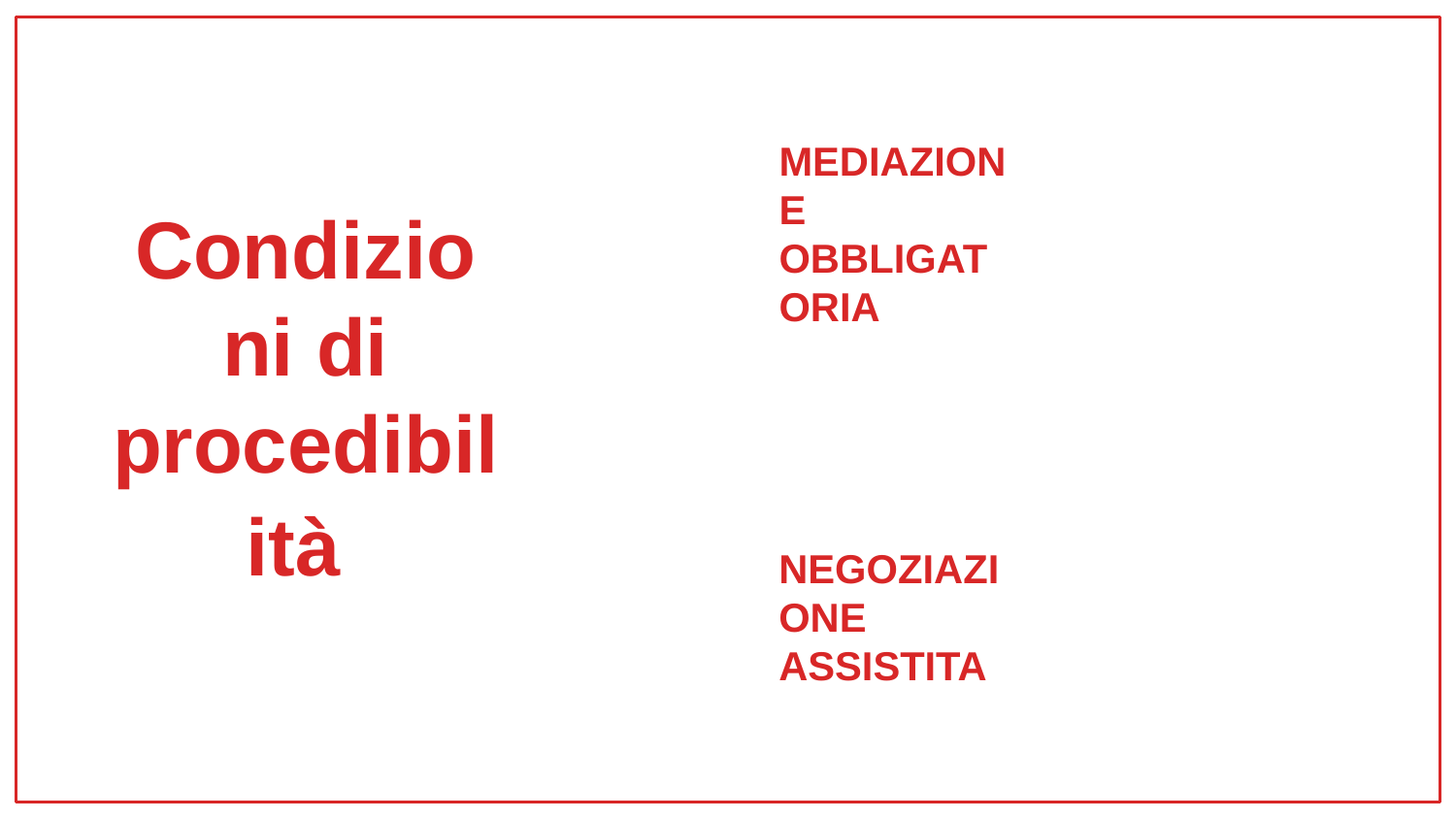

MEDIAZIONE OBBLIGATORIA
# Condizioni di procedibilità
NEGOZIAZIONE ASSISTITA